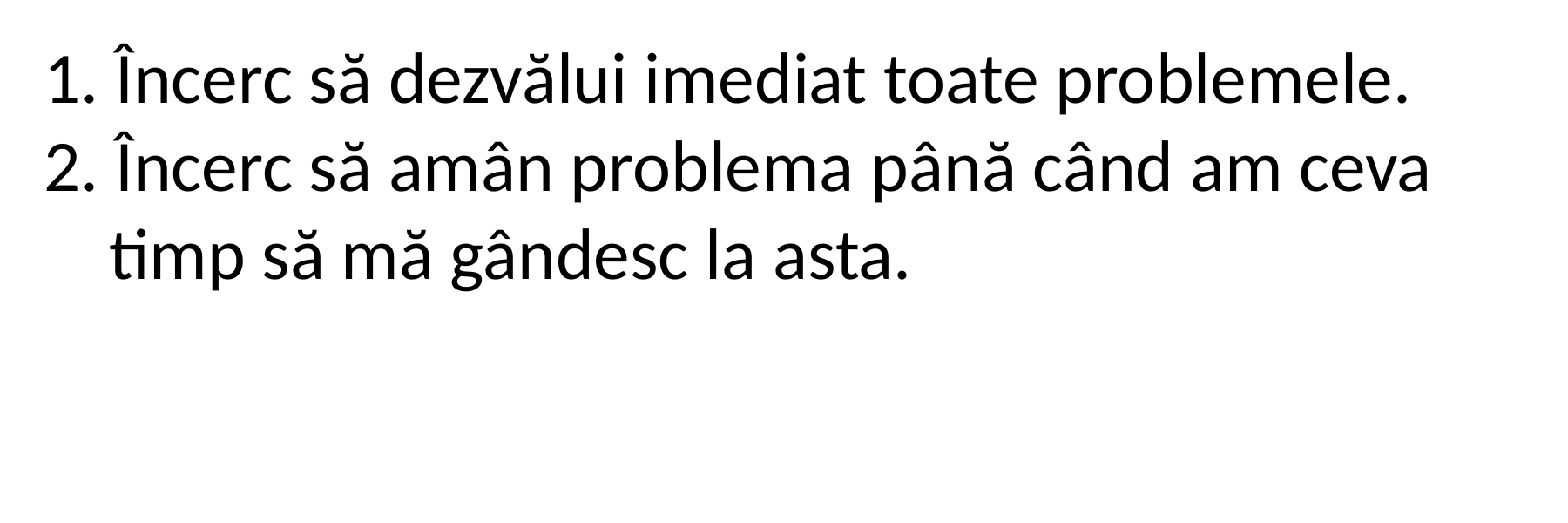

1. Încerc să dezvălui imediat toate problemele.
2. Încerc să amân problema până când am ceva
    timp să mă gândesc la asta.